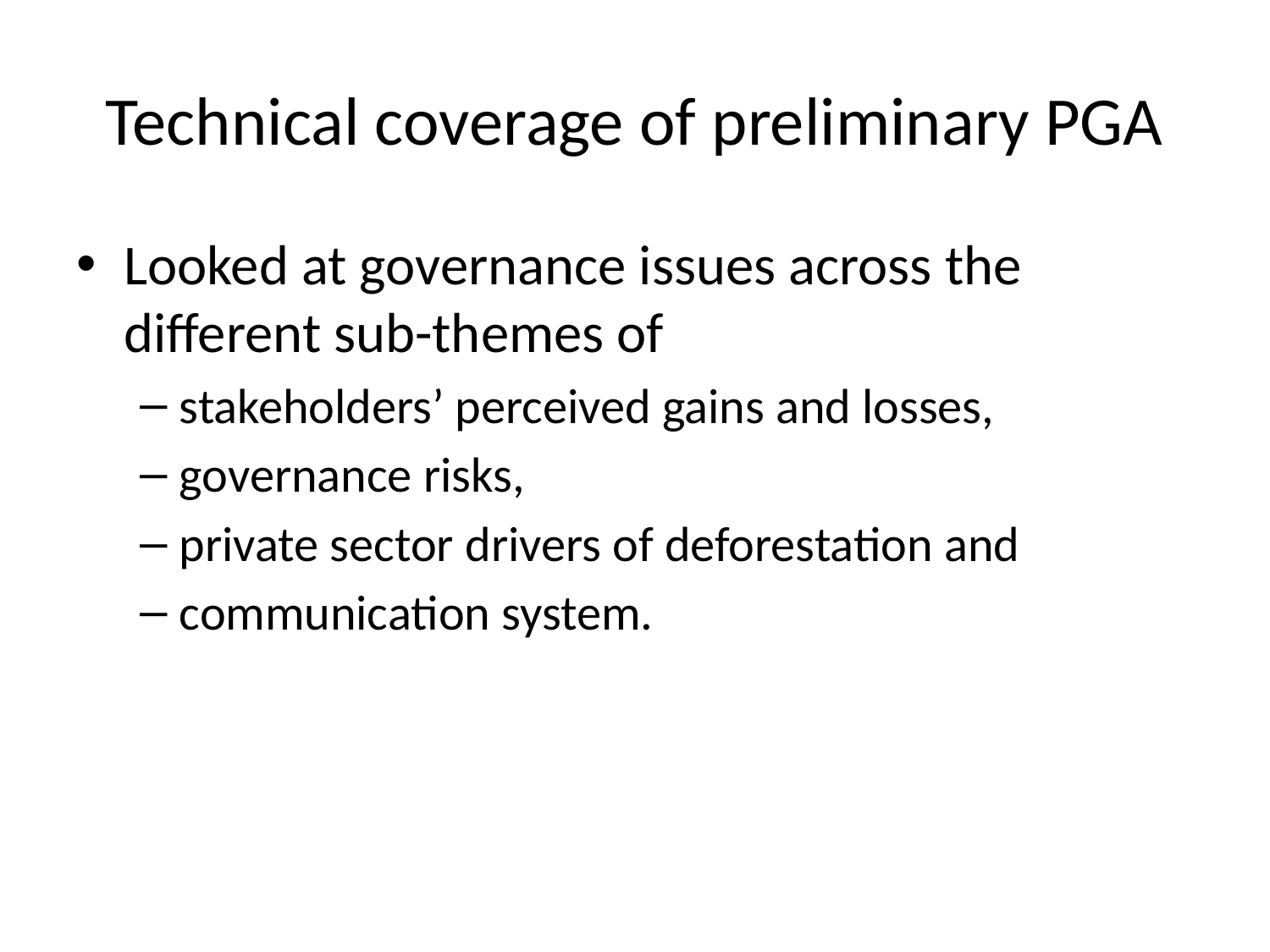

# Technical coverage of preliminary PGA
Looked at governance issues across the different sub-themes of
stakeholders’ perceived gains and losses,
governance risks,
private sector drivers of deforestation and
communication system.